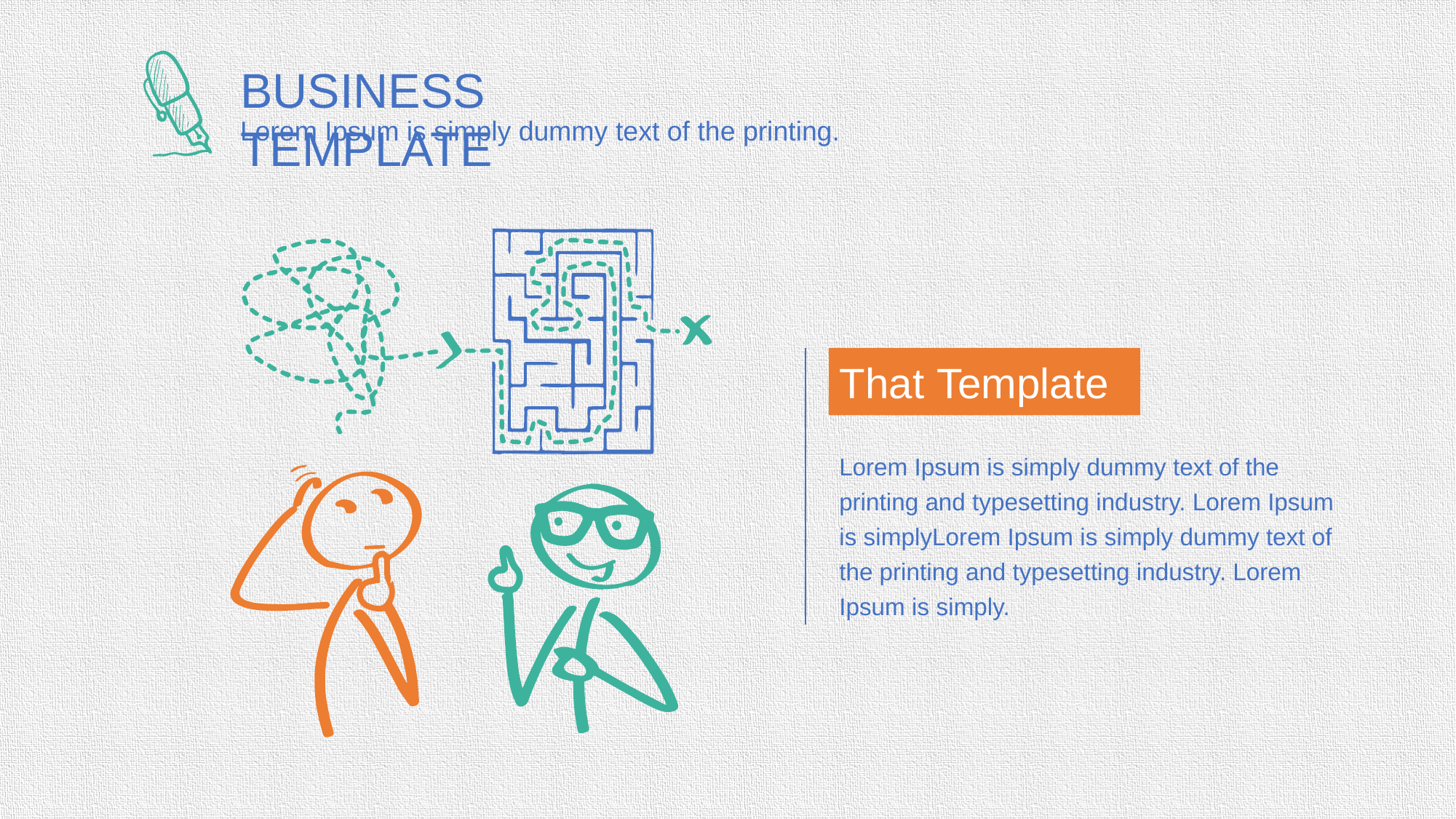

BUSINESS TEMPLATE
Lorem Ipsum is simply dummy text of the printing.

That Template
Lorem Ipsum is simply dummy text of the printing and typesetting industry. Lorem Ipsum is simplyLorem Ipsum is simply dummy text of the printing and typesetting industry. Lorem Ipsum is simply.